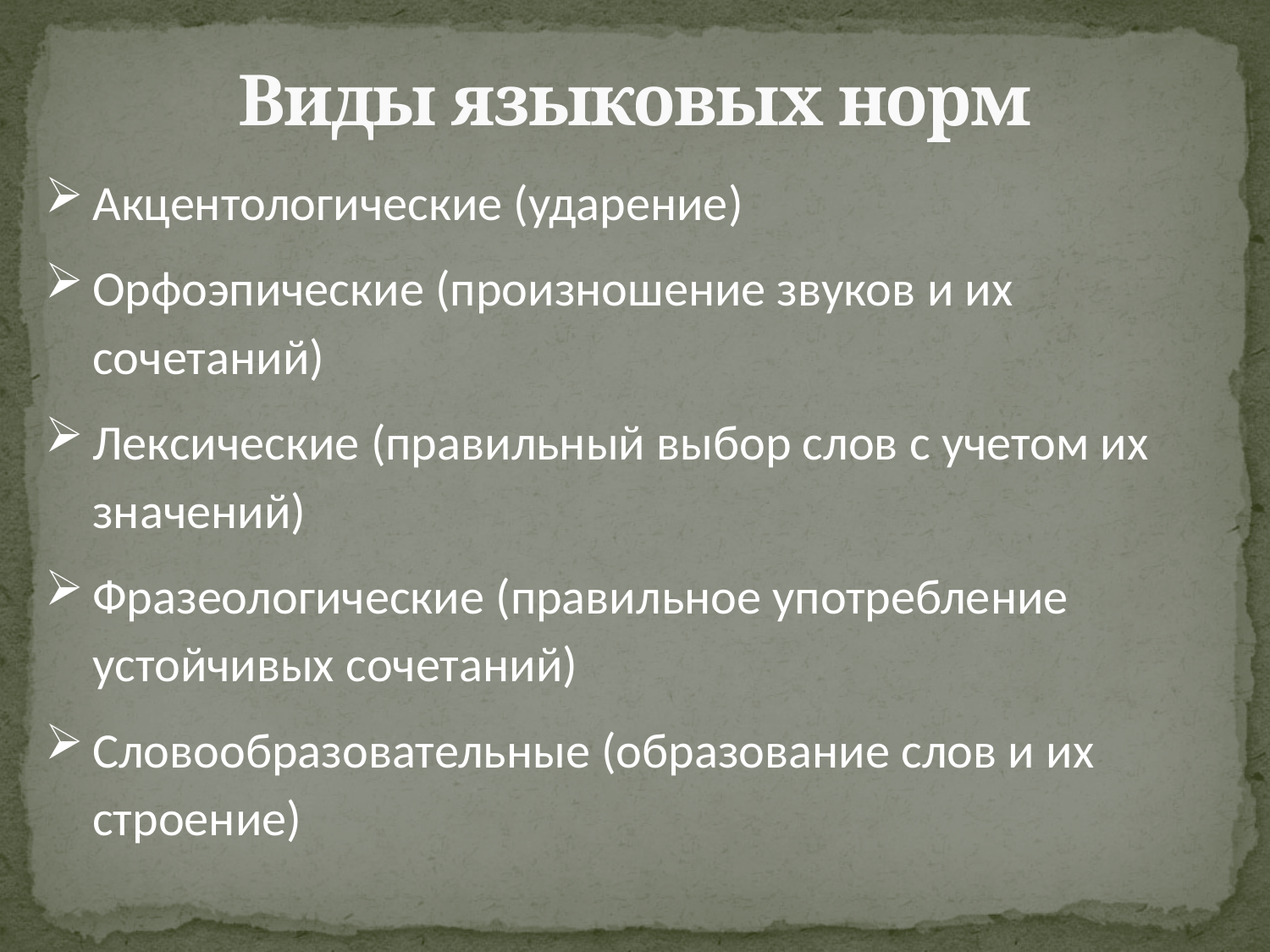

# Виды языковых норм
Акцентологические (ударение)
Орфоэпические (произношение звуков и их сочетаний)
Лексические (правильный выбор слов с учетом их значений)
Фразеологические (правильное употребление устойчивых сочетаний)
Словообразовательные (образование слов и их строение)